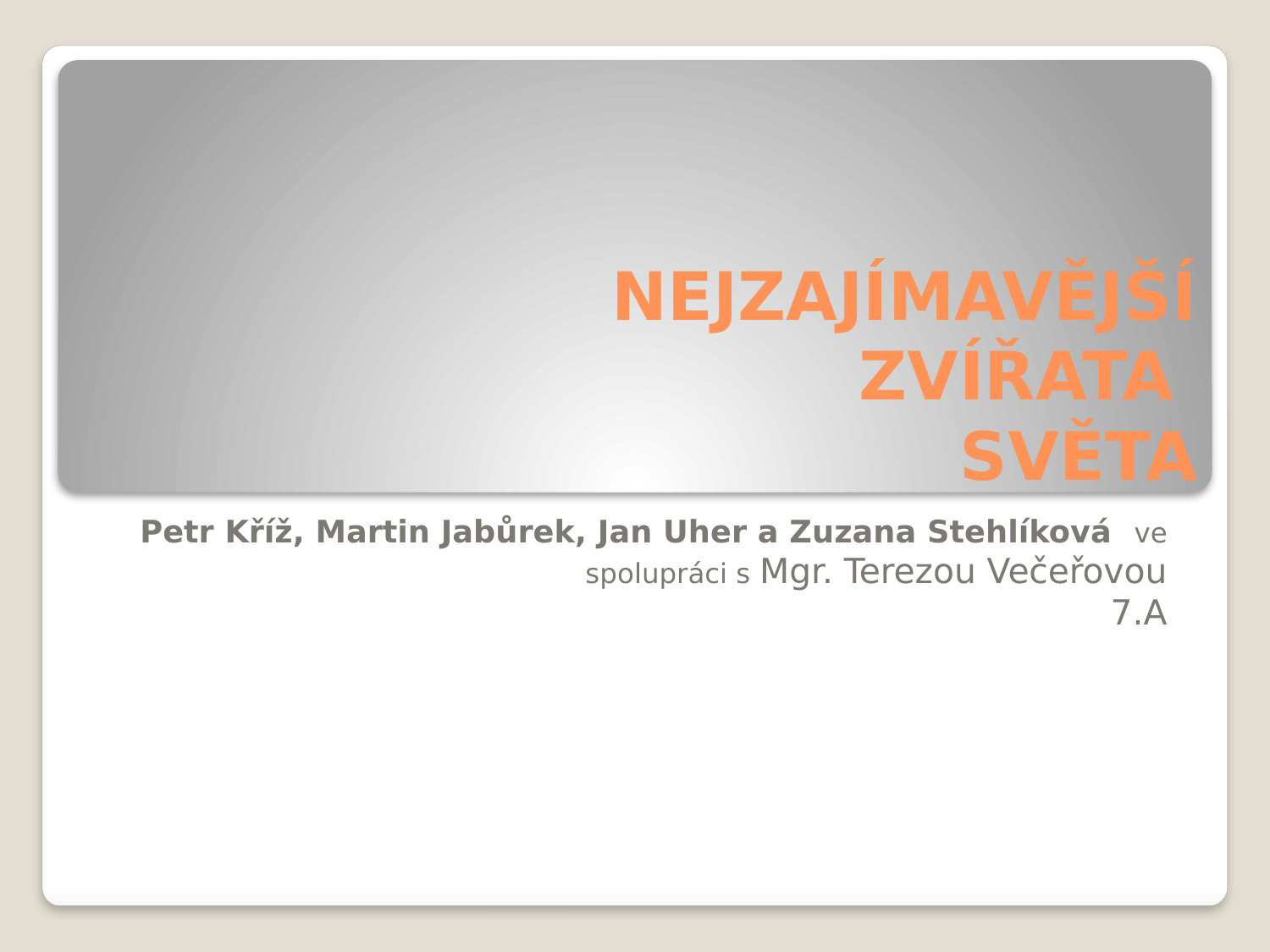

# NEJZAJÍMAVĚJŠÍ ZVÍŘATA SVĚTA
Petr Kříž, Martin Jabůrek, Jan Uher a Zuzana Stehlíková  ve spolupráci s Mgr. Terezou Večeřovou
7.A